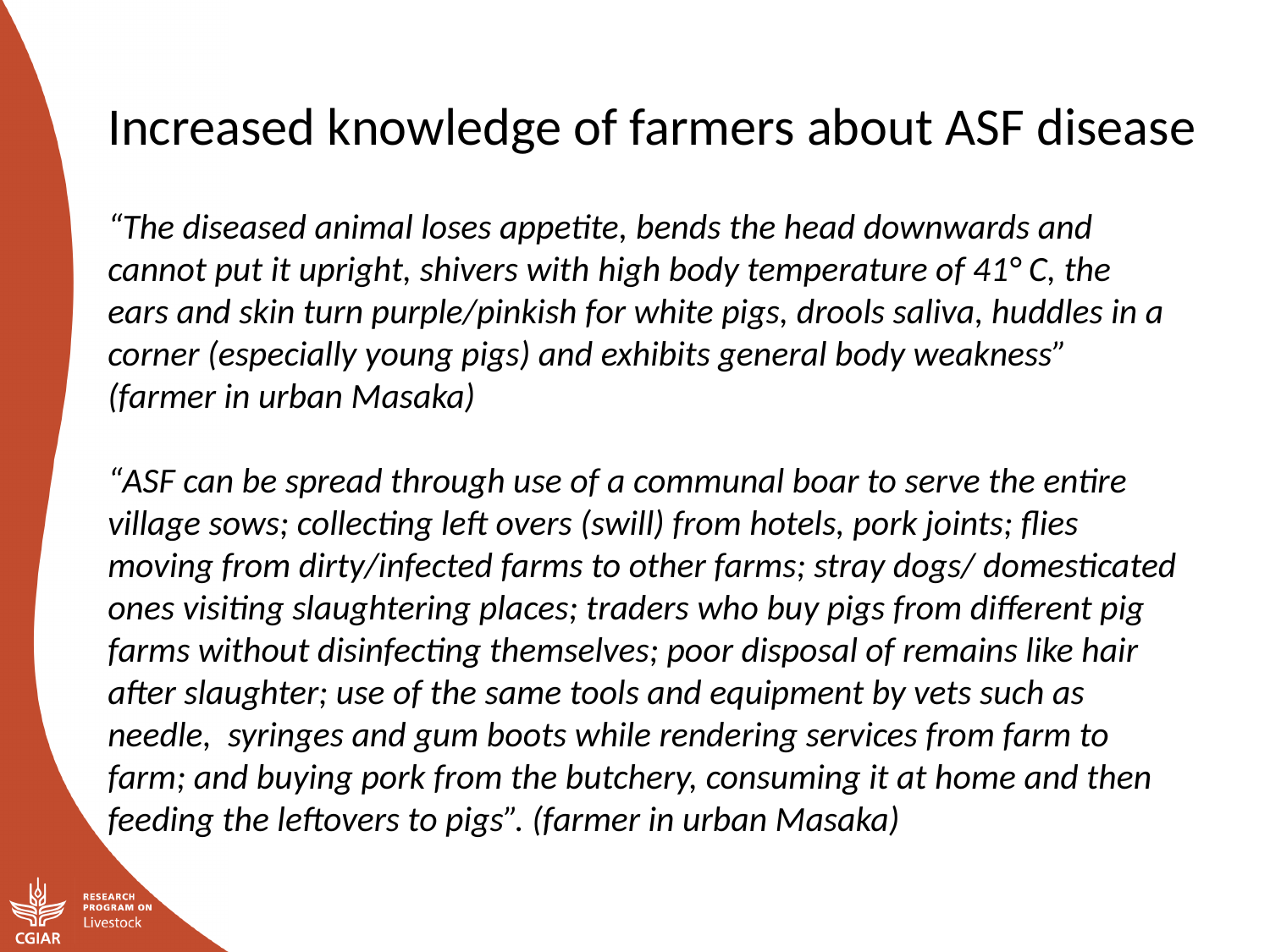

Increased knowledge of farmers about ASF disease

“The diseased animal loses appetite, bends the head downwards and cannot put it upright, shivers with high body temperature of 41° C, the ears and skin turn purple/pinkish for white pigs, drools saliva, huddles in a corner (especially young pigs) and exhibits general body weakness” (farmer in urban Masaka)

“ASF can be spread through use of a communal boar to serve the entire village sows; collecting left overs (swill) from hotels, pork joints; flies moving from dirty/infected farms to other farms; stray dogs/ domesticated ones visiting slaughtering places; traders who buy pigs from different pig farms without disinfecting themselves; poor disposal of remains like hair after slaughter; use of the same tools and equipment by vets such as needle,  syringes and gum boots while rendering services from farm to farm; and buying pork from the butchery, consuming it at home and then feeding the leftovers to pigs”. (farmer in urban Masaka)